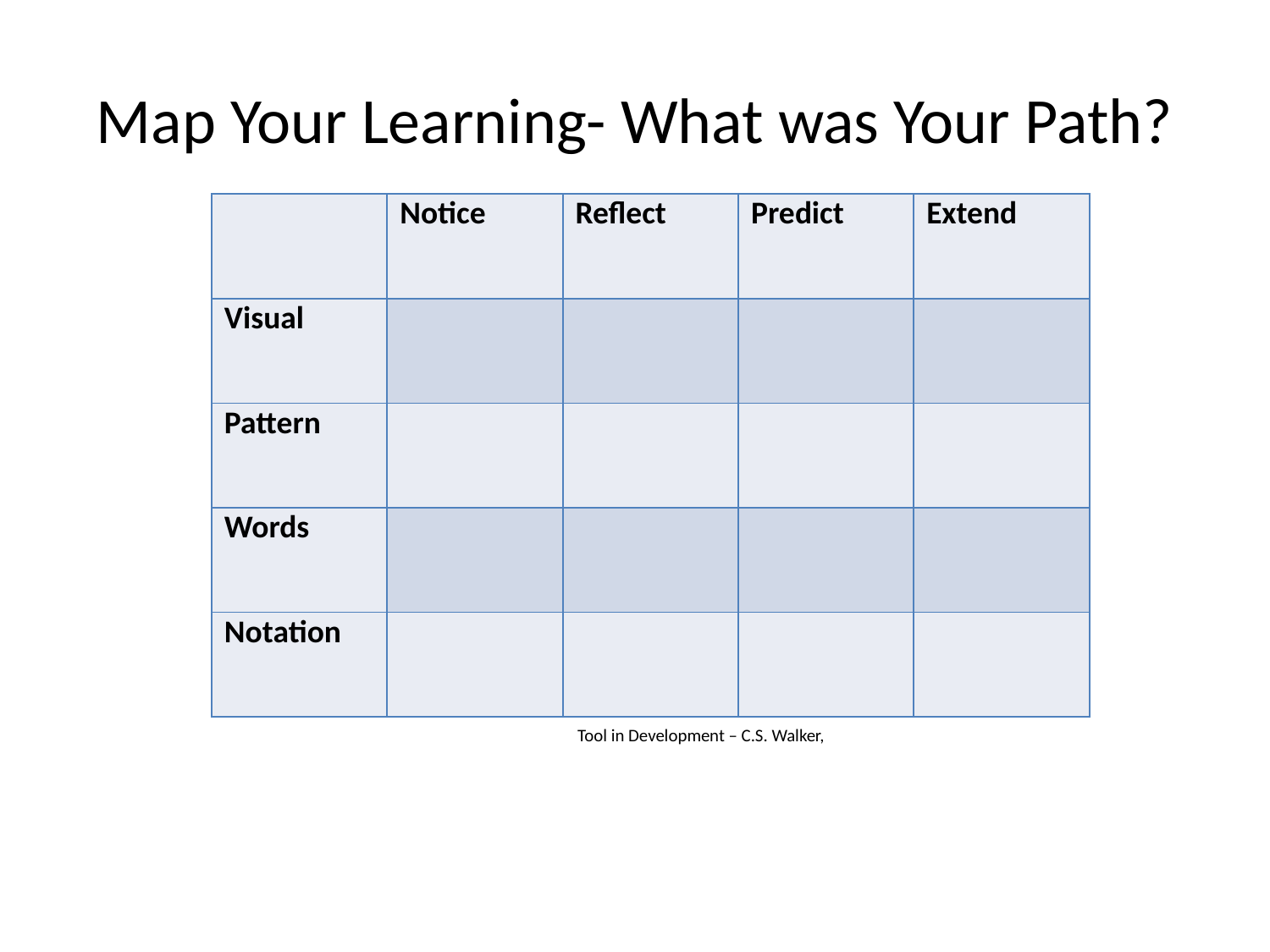

# Map Your Learning- What was Your Path?
|  | Notice | Reflect | Predict | Extend |
| --- | --- | --- | --- | --- |
| Visual |  |  |  |  |
| Pattern |  |  |  |  |
| Words |  |  |  |  |
| Notation |  |  |  |  |
Tool in Development – C.S. Walker,